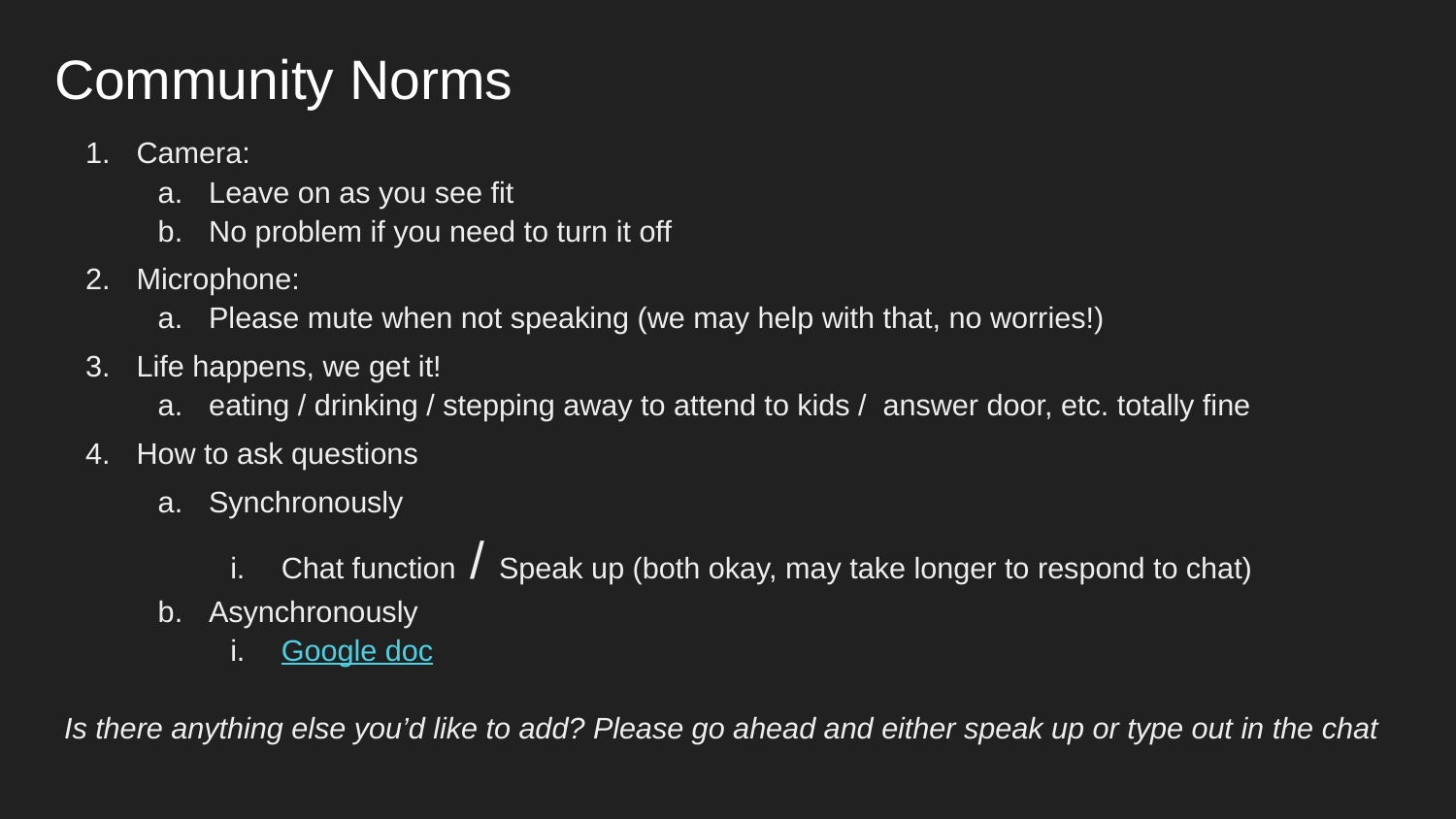

# Community Norms
Camera:
Leave on as you see fit
No problem if you need to turn it off
Microphone:
Please mute when not speaking (we may help with that, no worries!)
Life happens, we get it!
eating / drinking / stepping away to attend to kids /  answer door, etc. totally fine
How to ask questions
Synchronously
Chat function / Speak up (both okay, may take longer to respond to chat)
Asynchronously
Google doc

Is there anything else you’d like to add? Please go ahead and either speak up or type out in the chat